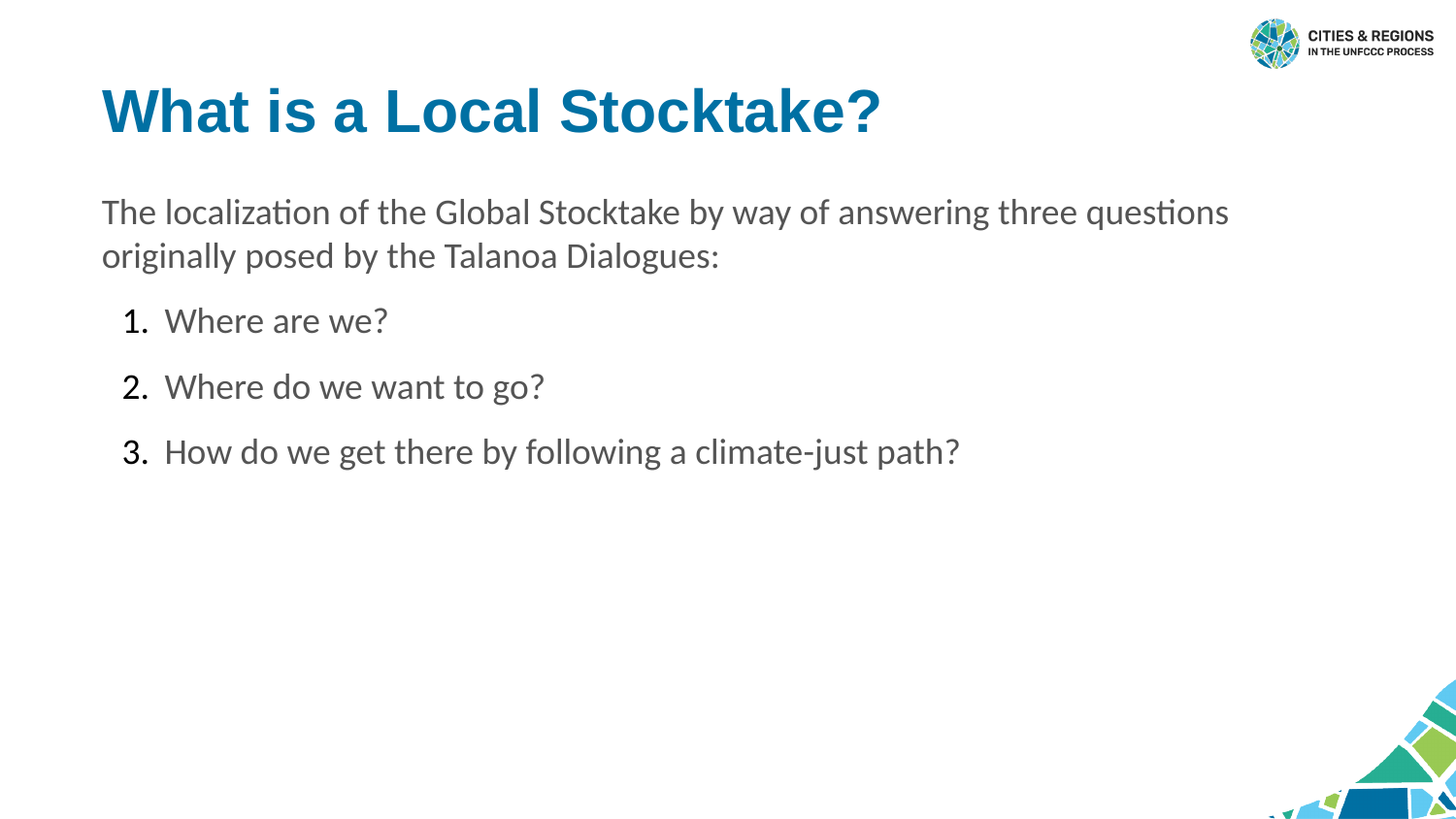

# What is a Local Stocktake?
The localization of the Global Stocktake by way of answering three questions originally posed by the Talanoa Dialogues:
 Where are we?
 Where do we want to go?
 How do we get there by following a climate-just path?